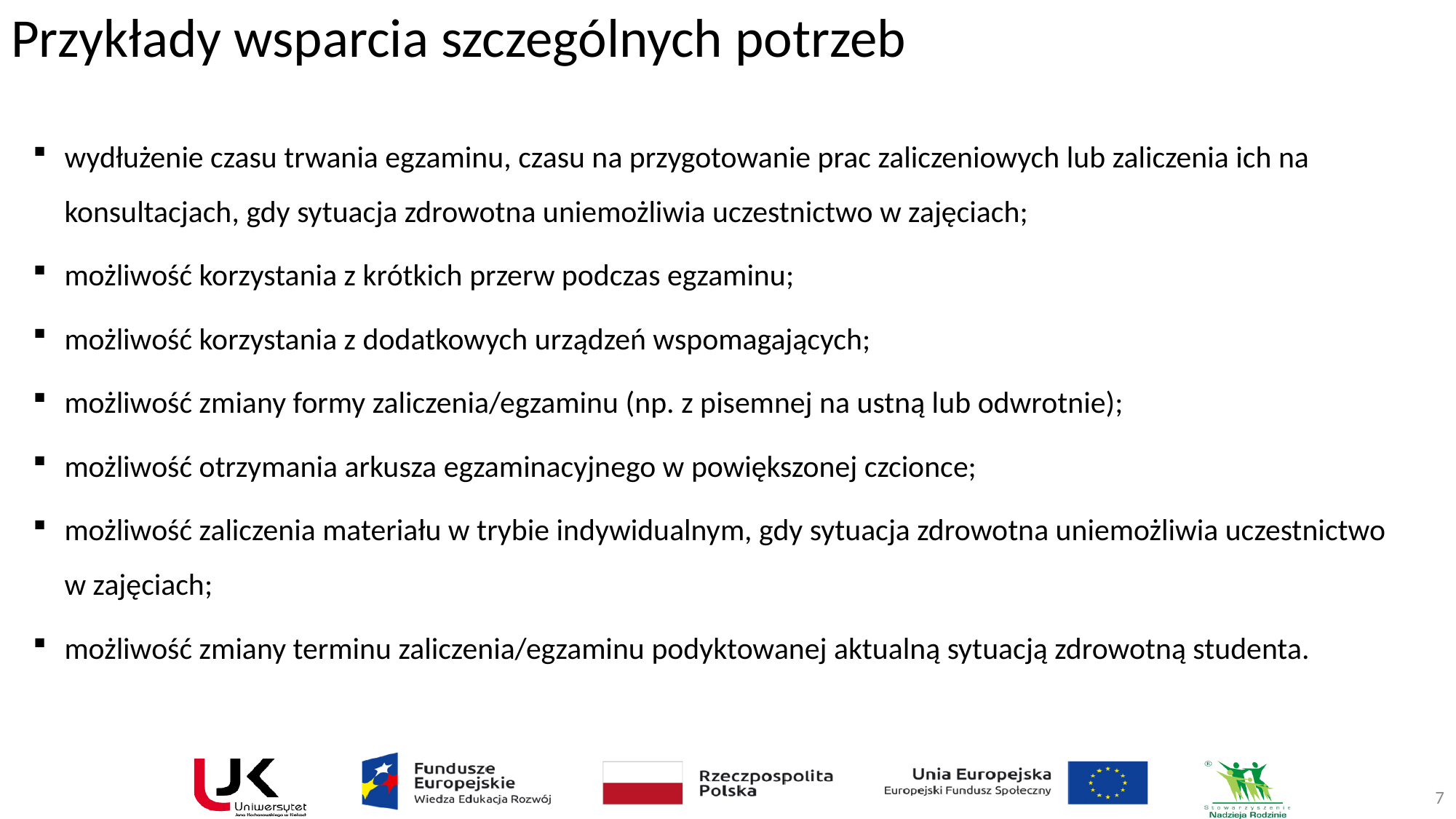

# Przykłady wsparcia szczególnych potrzeb
wydłużenie czasu trwania egzaminu, czasu na przygotowanie prac zaliczeniowych lub zaliczenia ich na konsultacjach, gdy sytuacja zdrowotna uniemożliwia uczestnictwo w zajęciach;
możliwość korzystania z krótkich przerw podczas egzaminu;
możliwość korzystania z dodatkowych urządzeń wspomagających;
możliwość zmiany formy zaliczenia/egzaminu (np. z pisemnej na ustną lub odwrotnie);
możliwość otrzymania arkusza egzaminacyjnego w powiększonej czcionce;
możliwość zaliczenia materiału w trybie indywidualnym, gdy sytuacja zdrowotna uniemożliwia uczestnictwo
w zajęciach;
możliwość zmiany terminu zaliczenia/egzaminu podyktowanej aktualną sytuacją zdrowotną studenta.
7